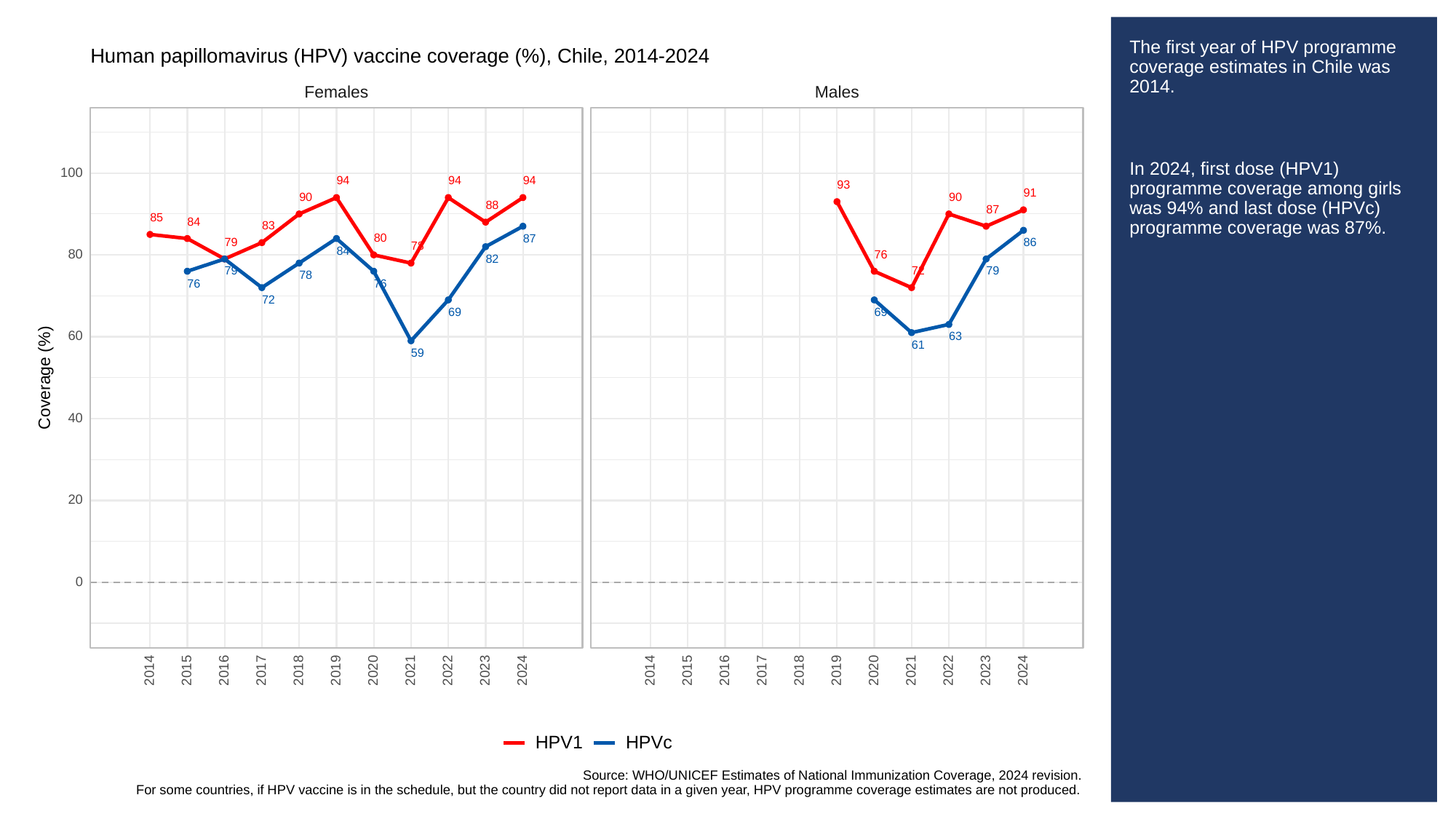

# The first year of HPV programme coverage estimates in Chile was 2014.

In 2024, first dose (HPV1) programme coverage among girls was 94% and last dose (HPVc) programme coverage was 87%.

Human papillomavirus (HPV) vaccine coverage (%), Chile, 2014-2024
Females
Males

100

94
94
94
93
91
90
90

88

87

85

84

83

80
87

79
86

78

84
80
76

82

72
79
79

78
76
76

72

69
69

60
63

61
59
Coverage (%)

40

20

0

2023
2023
2014
2015
2016
2017
2018
2019
2020
2021
2022
2024
2014
2015
2016
2017
2018
2019
2020
2021
2022
2024
HPVc
HPV1

Source: WHO/UNICEF Estimates of National Immunization Coverage, 2024 revision.
For some countries, if HPV vaccine is in the schedule, but the country did not report data in a given year, HPV programme coverage estimates are not produced.